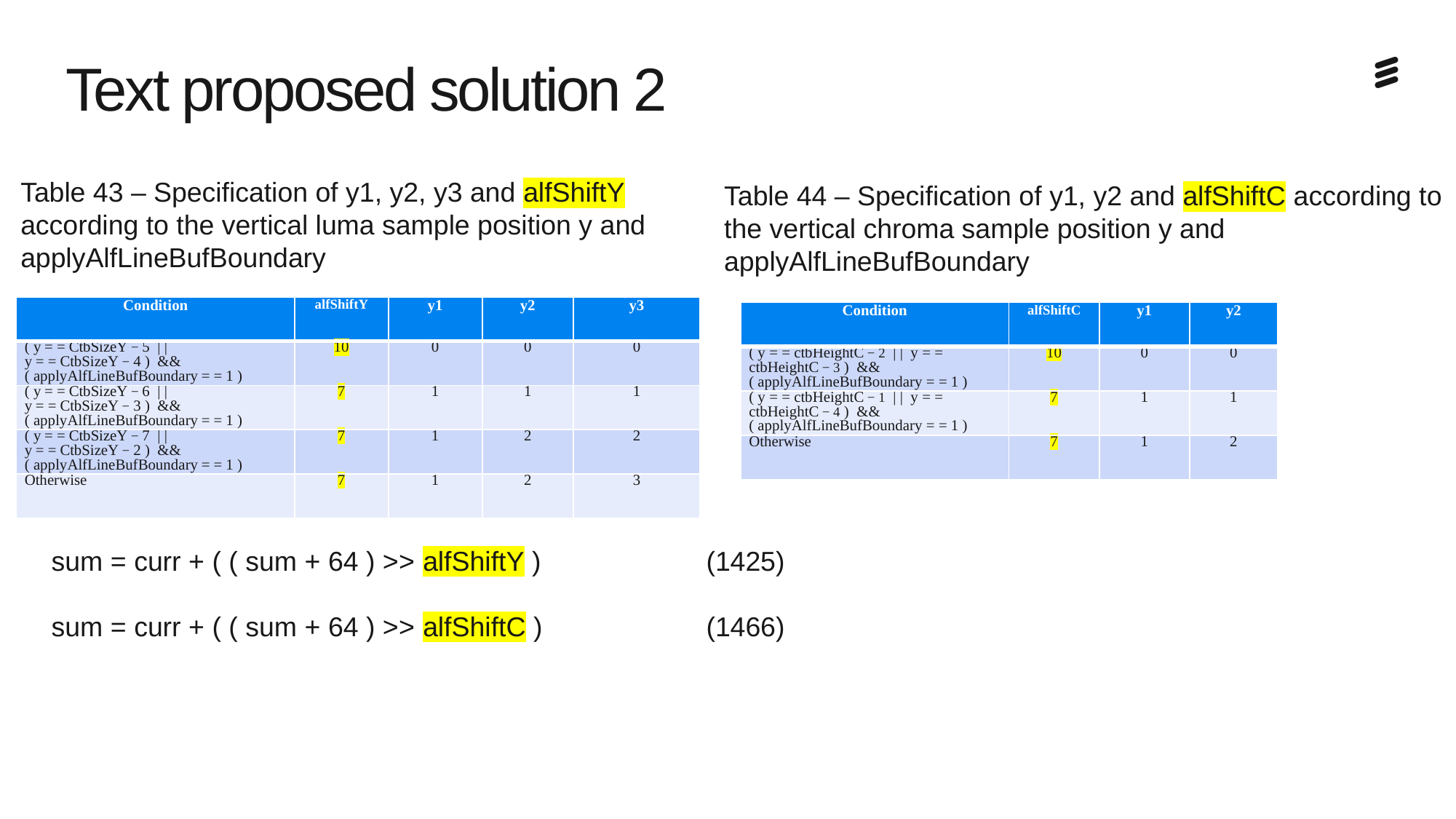

# Text proposed solution 2
Table 43 – Specification of y1, y2, y3 and alfShiftY
according to the vertical luma sample position y and
applyAlfLineBufBoundary

Table 44 – Specification of y1, y2 and alfShiftC according to
the vertical chroma sample position y and
applyAlfLineBufBoundary

| Condition | alfShiftY | y1 | y2 | y3 |
| --- | --- | --- | --- | --- |
| ( y = = CtbSizeY − 5 | | y = = CtbSizeY − 4 ) && ( applyAlfLineBufBoundary = = 1 ) | 10 | 0 | 0 | 0 |
| ( y = = CtbSizeY − 6 | | y = = CtbSizeY − 3 ) && ( applyAlfLineBufBoundary = = 1 ) | 7 | 1 | 1 | 1 |
| ( y = = CtbSizeY − 7 | | y = = CtbSizeY − 2 ) && ( applyAlfLineBufBoundary = = 1 ) | 7 | 1 | 2 | 2 |
| Otherwise | 7 | 1 | 2 | 3 |
| Condition | alfShiftC | y1 | y2 |
| --- | --- | --- | --- |
| ( y = = ctbHeightC − 2 | | y = = ctbHeightC − 3 ) && ( applyAlfLineBufBoundary = = 1 ) | 10 | 0 | 0 |
| ( y = = ctbHeightC − 1 | | y = = ctbHeightC − 4 ) && ( applyAlfLineBufBoundary = = 1 ) | 7 | 1 | 1 |
| Otherwise | 7 | 1 | 2 |
sum = curr + ( ( sum + 64 ) >> alfShiftY )		(1425)

sum = curr + ( ( sum + 64 ) >> alfShiftC )		(1466)